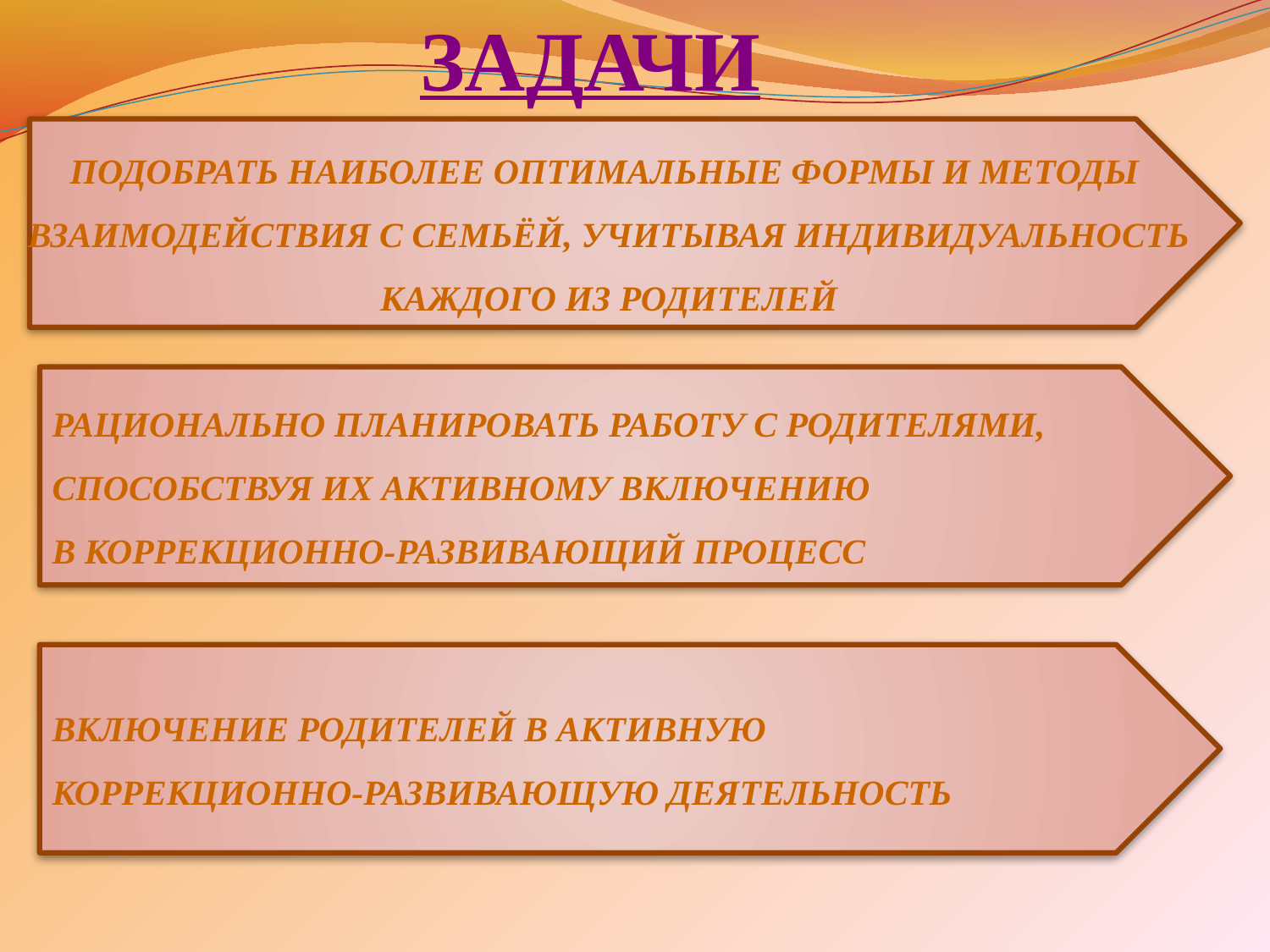

ЗАДАЧИ

ПОДОБРАТЬ НАИБОЛЕЕ ОПТИМАЛЬНЫЕ ФОРМЫ И МЕТОДЫ
ВЗАИМОДЕЙСТВИЯ С СЕМЬЁЙ, УЧИТЫВАЯ ИНДИВИДУАЛЬНОСТЬ
КАЖДОГО ИЗ РОДИТЕЛЕЙ

РАЦИОНАЛЬНО ПЛАНИРОВАТЬ РАБОТУ С РОДИТЕЛЯМИ,
СПОСОБСТВУЯ ИХ АКТИВНОМУ ВКЛЮЧЕНИЮ
В КОРРЕКЦИОННО-РАЗВИВАЮЩИЙ ПРОЦЕСС
ВКЛЮЧЕНИЕ РОДИТЕЛЕЙ В АКТИВНУЮ
КОРРЕКЦИОННО-РАЗВИВАЮЩУЮ ДЕЯТЕЛЬНОСТЬ